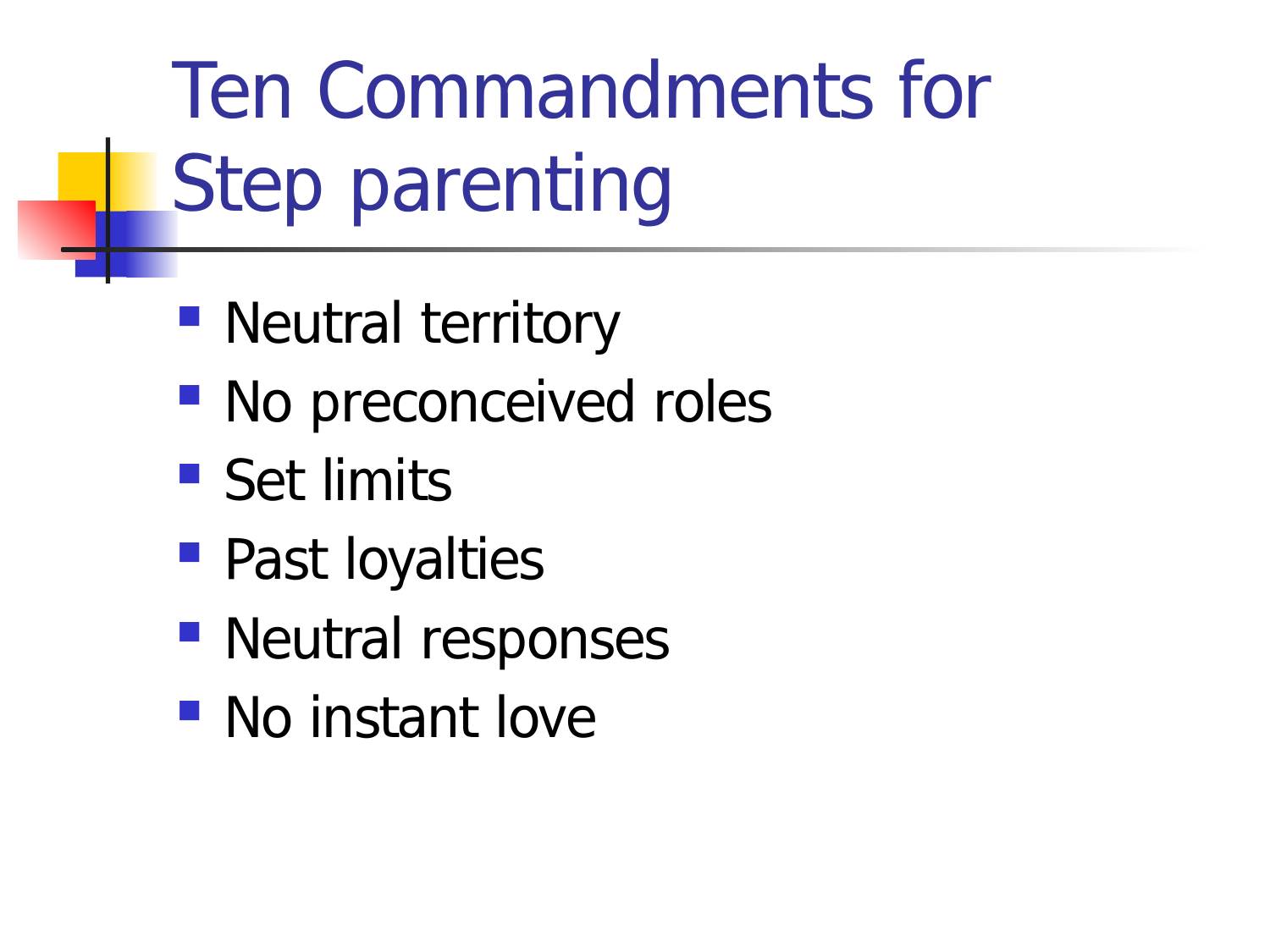

# Ten Commandments for Step parenting
Neutral territory
No preconceived roles
Set limits
Past loyalties
Neutral responses
No instant love